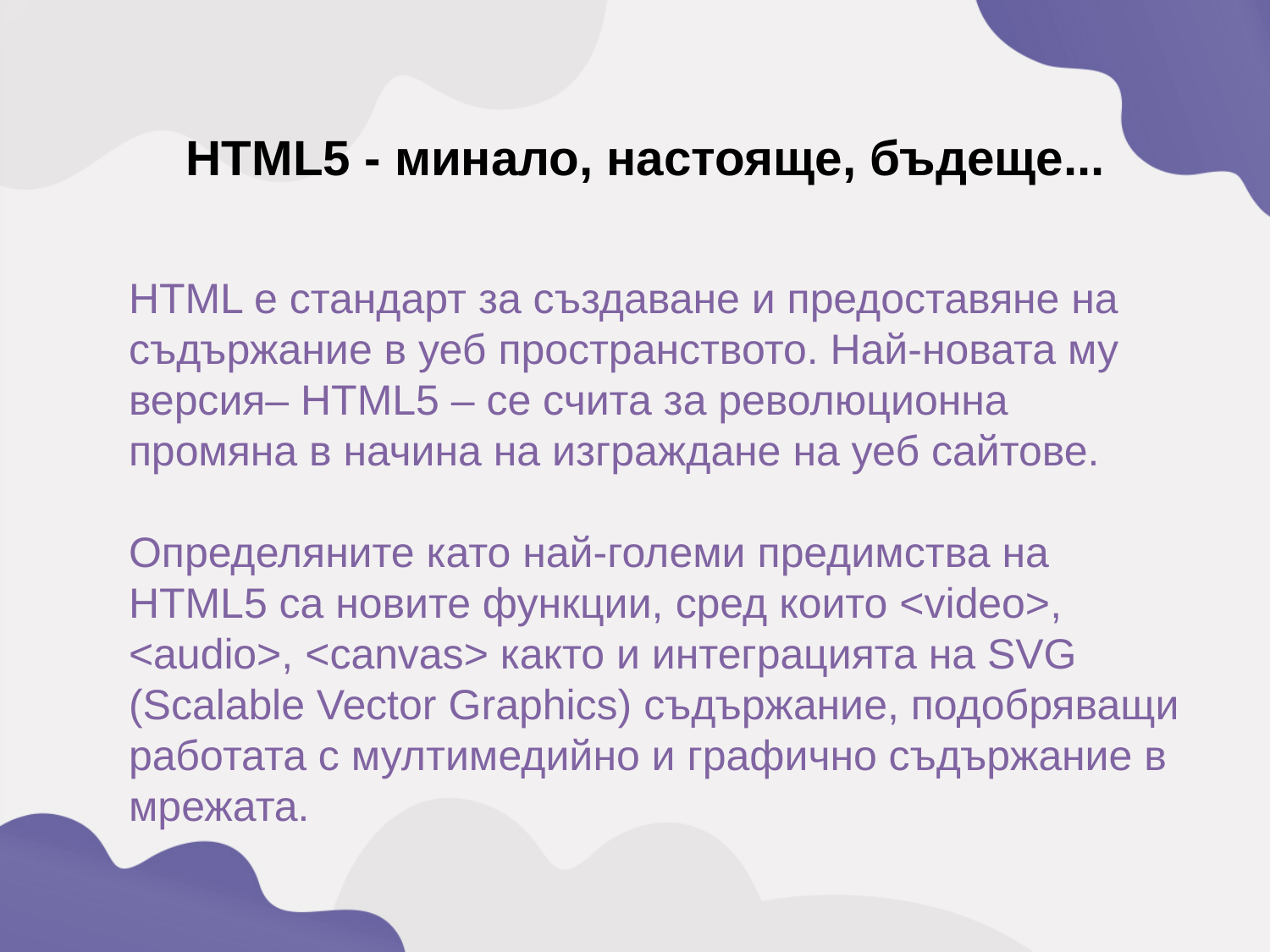

HTML5 - минало, настояще, бъдеще...
	HTML е стандарт за създаване и предоставяне на съдържание в уеб пространството. Най-новата му версия– HTML5 – се счита за революционна промяна в начина на изграждане на уеб сайтове.
Определяните като най-големи предимства на HTML5 са новите функции, сред които <video>, <audio>, <canvas> както и интеграцията на SVG (Scalable Vector Graphics) съдържание, подобряващи работата с мултимедийно и графично съдържание в мрежата.